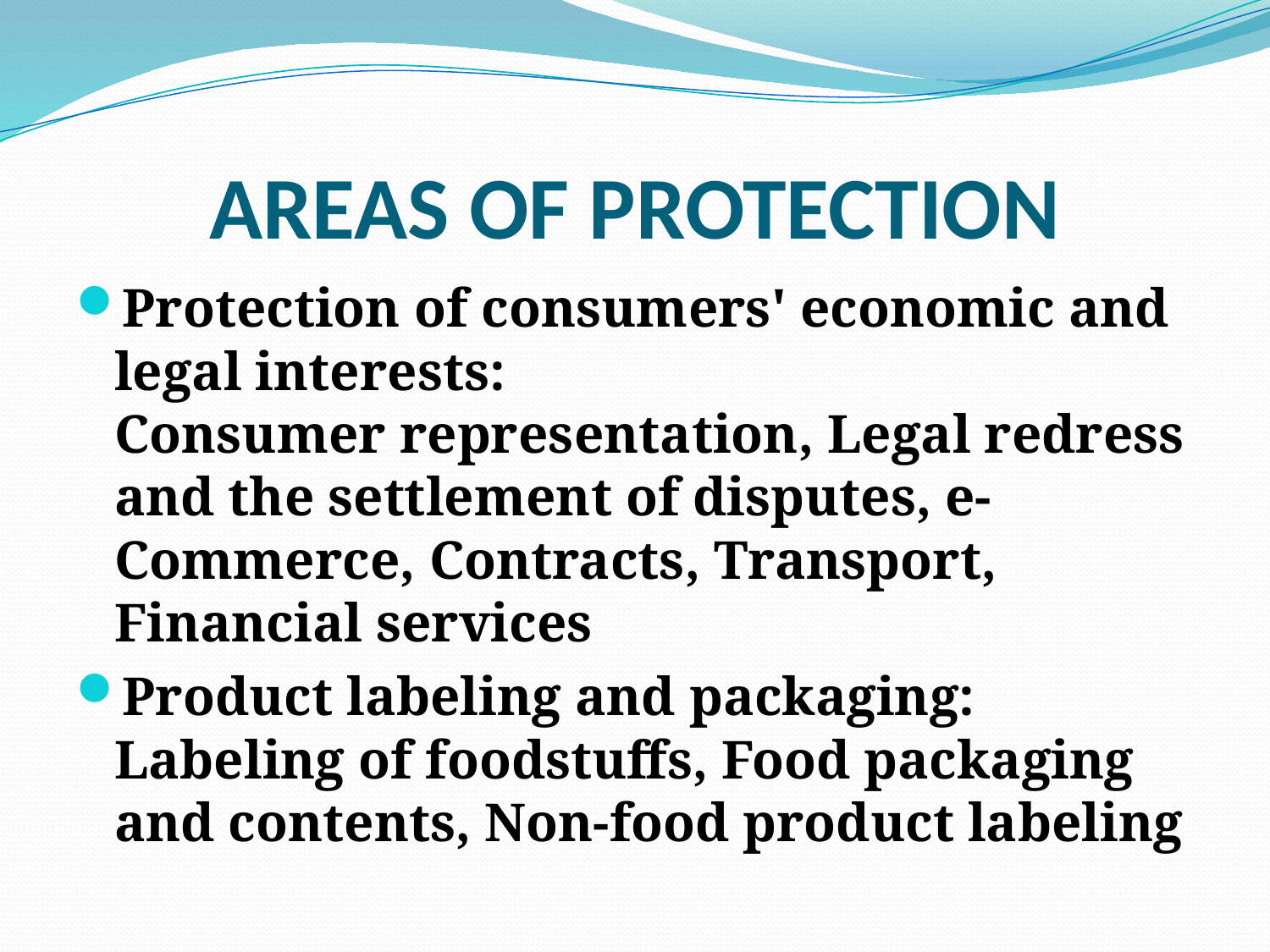

# AREAS OF PROTECTION
Protection of consumers' economic and legal interests:
Consumer representation, Legal redress and the settlement of disputes, e-Commerce, Contracts, Transport, Financial services
Product labeling and packaging:
Labeling of foodstuffs, Food packaging and contents, Non-food product labeling